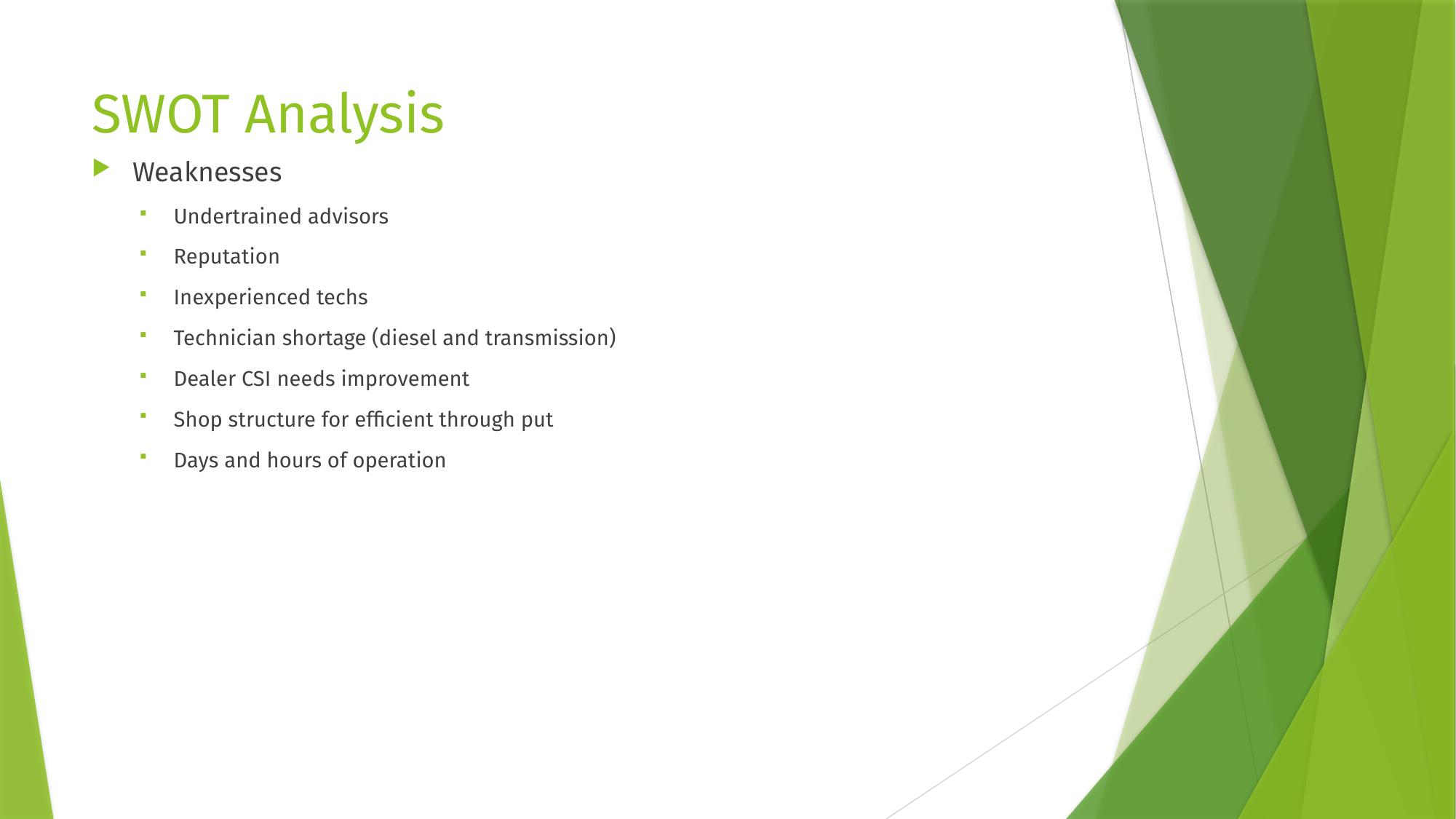

# SWOT Analysis
Weaknesses
Undertrained advisors
Reputation
Inexperienced techs
Technician shortage (diesel and transmission)
Dealer CSI needs improvement
Shop structure for efficient through put
Days and hours of operation